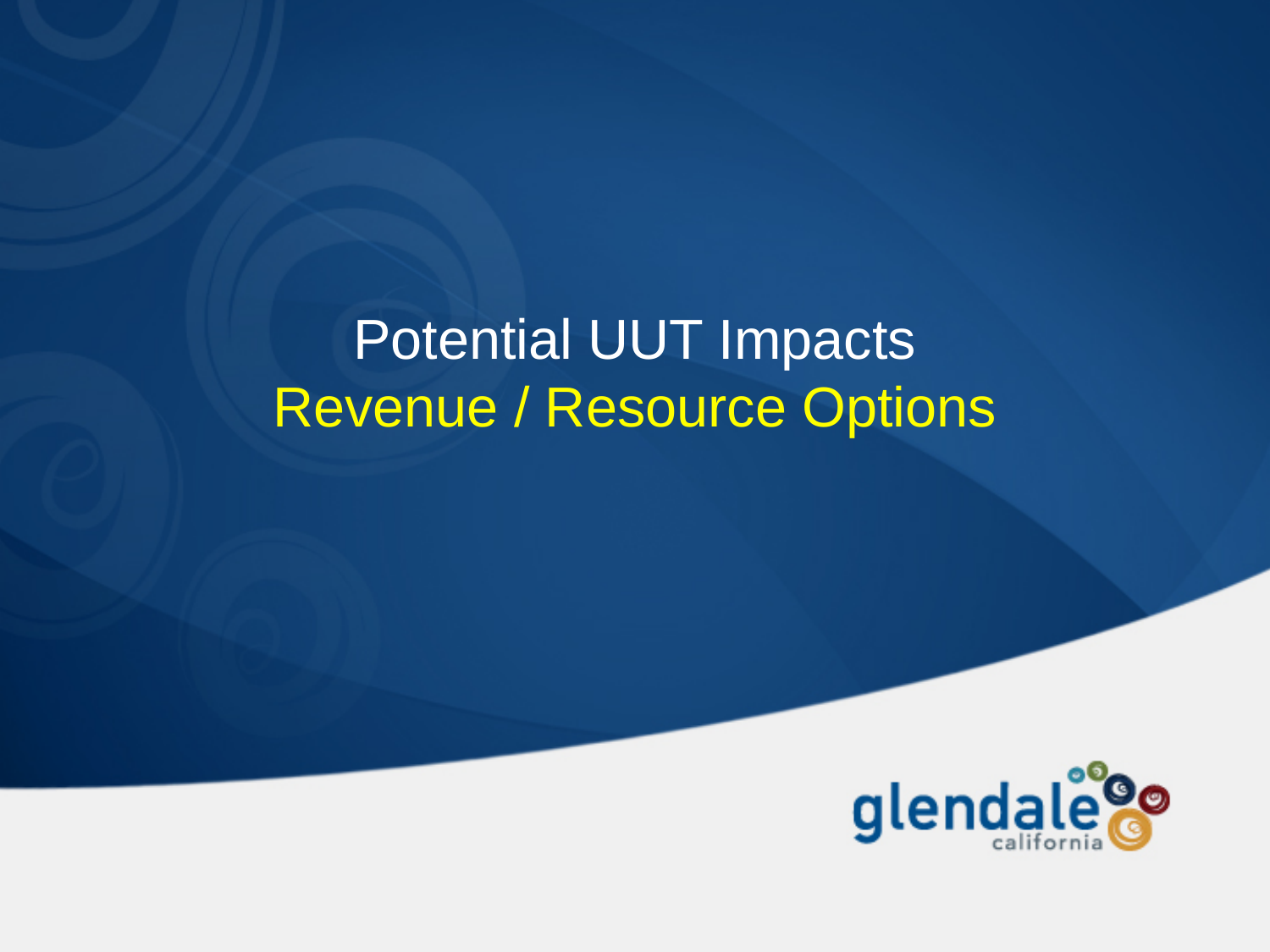

Potential UUT Impacts
Revenue / Resource Options